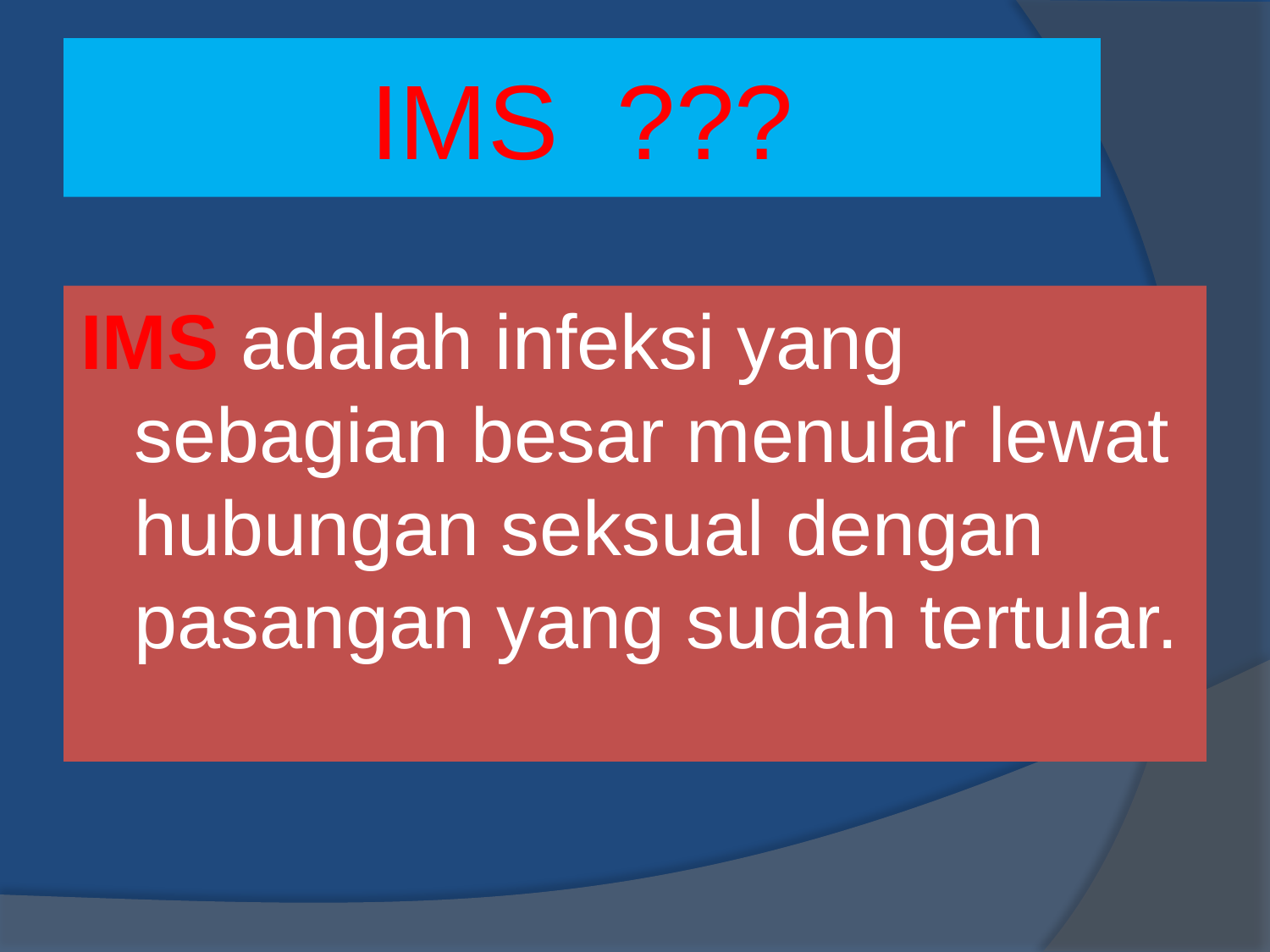

# IMS  ???
IMS adalah infeksi yang sebagian besar menular lewat hubungan seksual dengan pasangan yang sudah tertular.